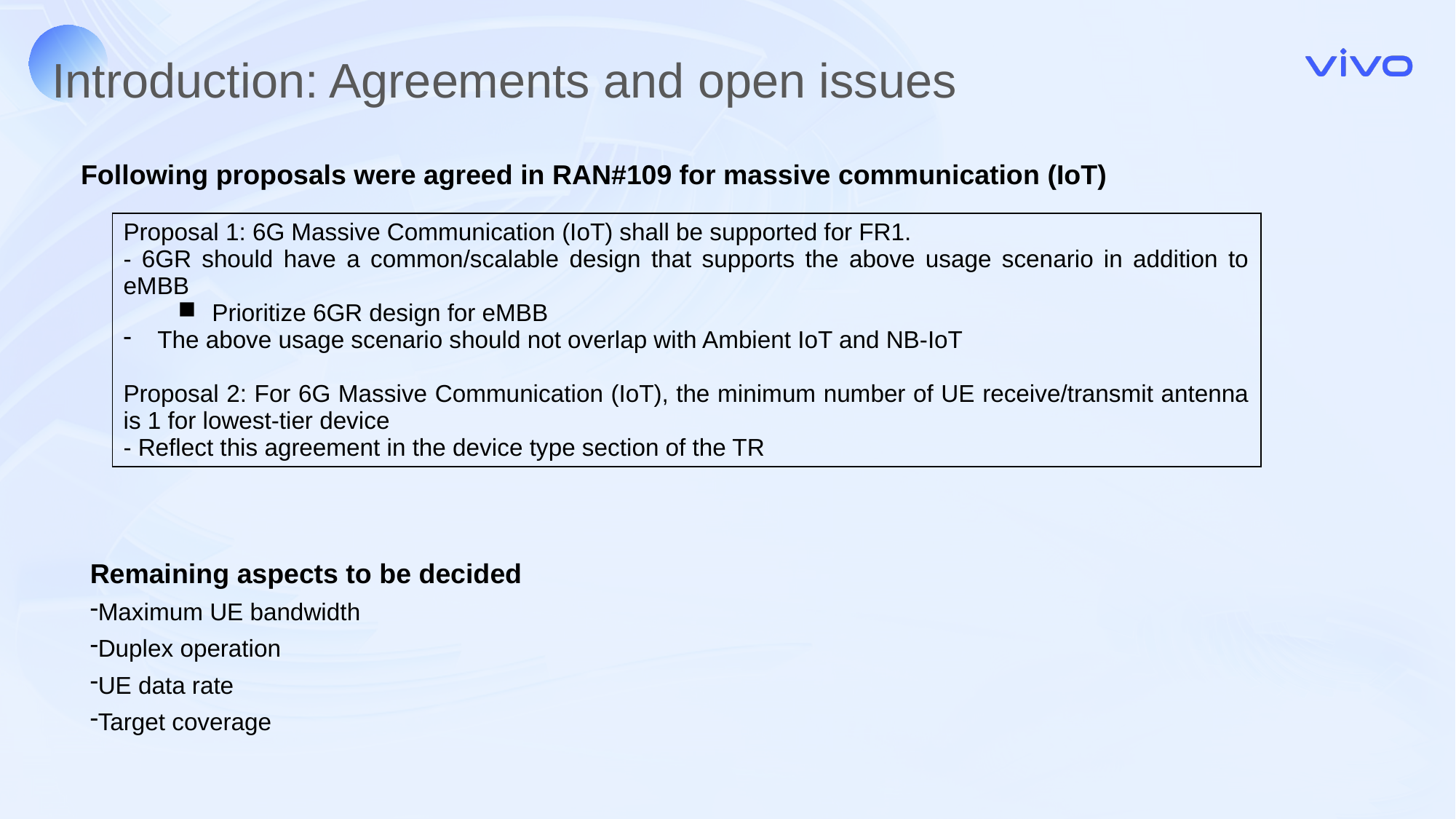

Introduction: Agreements and open issues
Following proposals were agreed in RAN#109 for massive communication (IoT)
| Proposal 1: 6G Massive Communication (IoT) shall be supported for FR1. - 6GR should have a common/scalable design that supports the above usage scenario in addition to eMBB Prioritize 6GR design for eMBB The above usage scenario should not overlap with Ambient IoT and NB-IoT Proposal 2: For 6G Massive Communication (IoT), the minimum number of UE receive/transmit antenna is 1 for lowest-tier device - Reflect this agreement in the device type section of the TR |
| --- |
Remaining aspects to be decided
Maximum UE bandwidth
Duplex operation
UE data rate
Target coverage